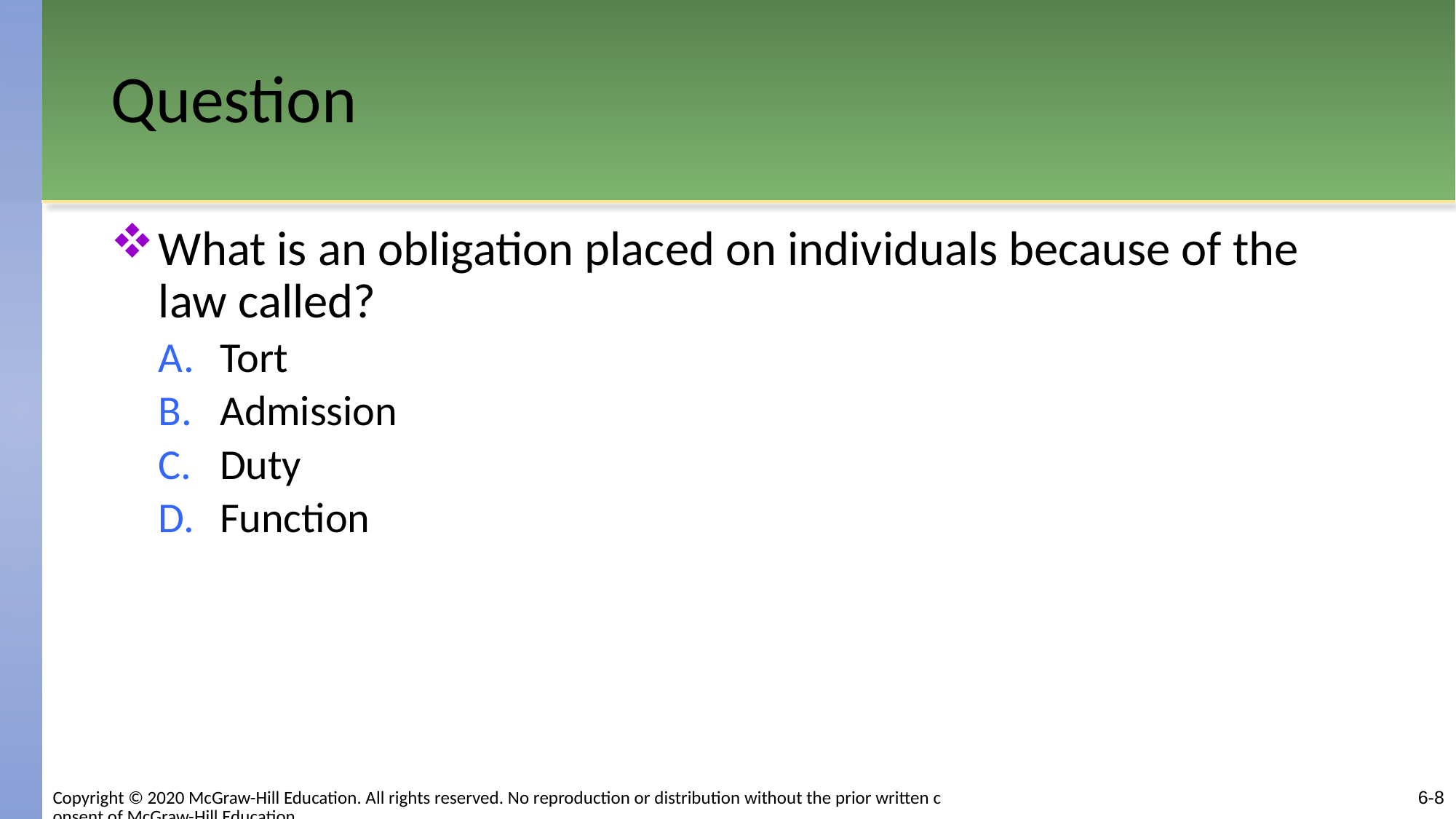

# Question
What is an obligation placed on individuals because of the law called?
Tort
Admission
Duty
Function
Copyright © 2020 McGraw-Hill Education. All rights reserved. No reproduction or distribution without the prior written consent of McGraw-Hill Education.
6-8